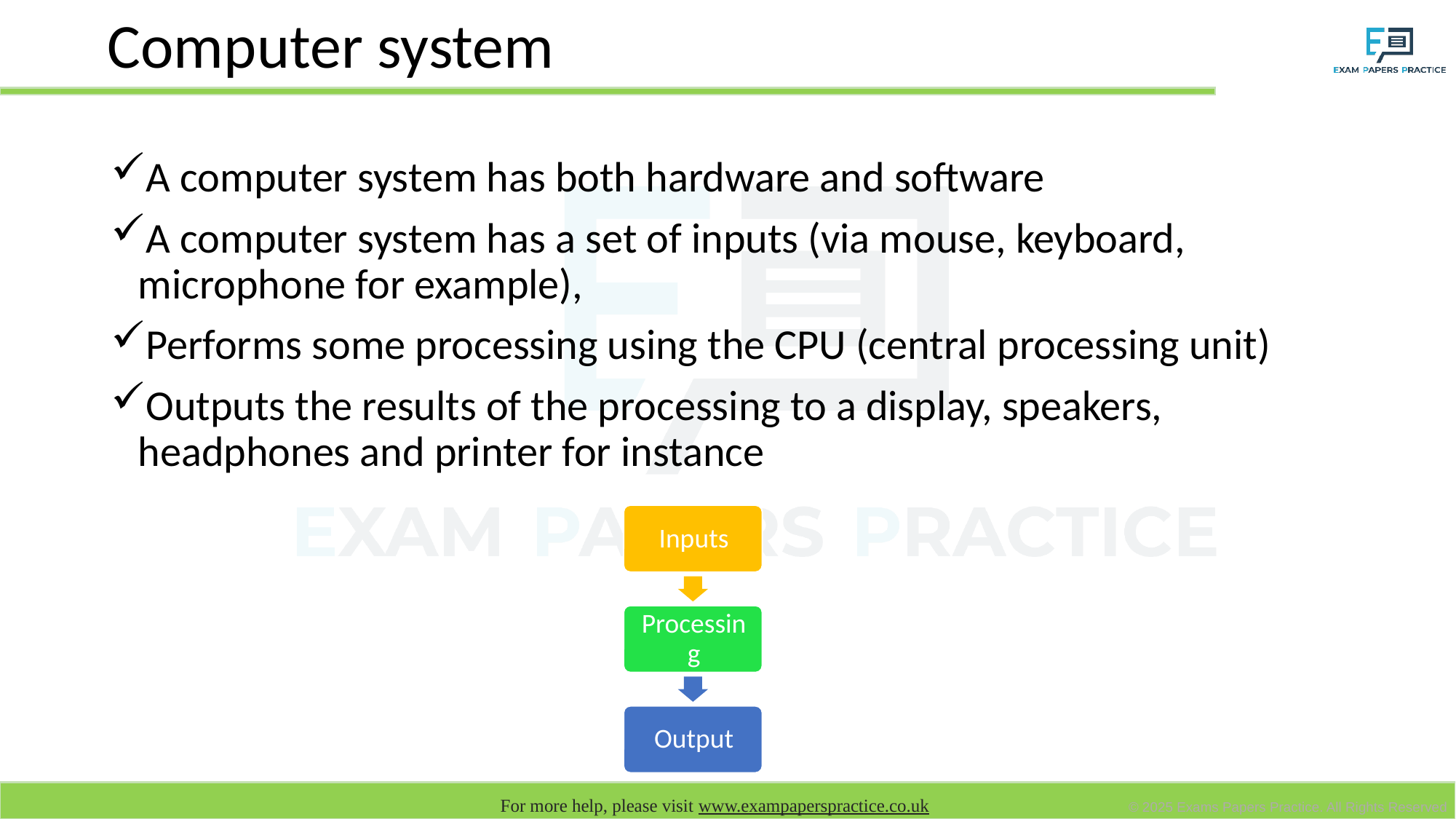

# Computer system
A computer system has both hardware and software
A computer system has a set of inputs (via mouse, keyboard, microphone for example),
Performs some processing using the CPU (central processing unit)
Outputs the results of the processing to a display, speakers, headphones and printer for instance
Inputs

Processing

Output